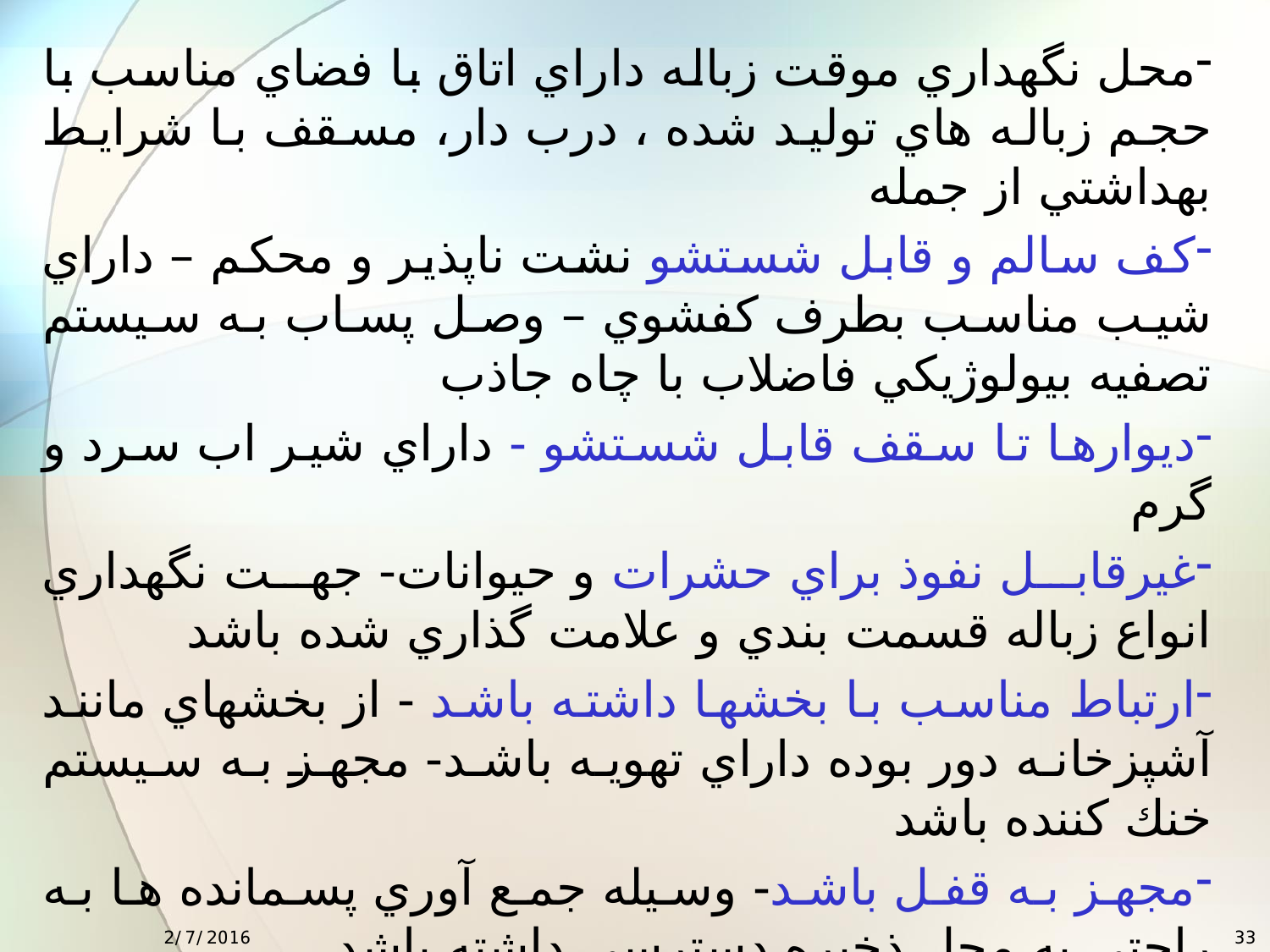

محل نگهداري موقت زباله داراي اتاق با فضاي مناسب با حجم زباله هاي توليد شده ، درب دار، مسقف با شرايط بهداشتي از جمله
كف سالم و قابل شستشو نشت ناپذير و محكم – داراي شيب مناسب بطرف كفشوي – وصل پساب به سيستم تصفيه بيولوژيكي فاضلاب با چاه جاذب
ديوارها تا سقف قابل شستشو - داراي شير اب سرد و گرم
غيرقابل نفوذ براي حشرات و حيوانات- جهت نگهداري انواع زباله قسمت بندي و علامت گذاري شده باشد
ارتباط مناسب با بخشها داشته باشد - از بخشهاي مانند آشپزخانه دور بوده داراي تهويه باشد- مجهز به سيستم خنك كننده باشد
مجهز به قفل باشد- وسيله جمع آوري پسمانده ها به راحتي به محل ذخيره دسترسي داشته باشد.
هيچ كيسه محتوي زباله بدون داشتن برچسب و تعيين نوع محتواي كيسه از محل توليد خارج نشود.

2/7/2016
33